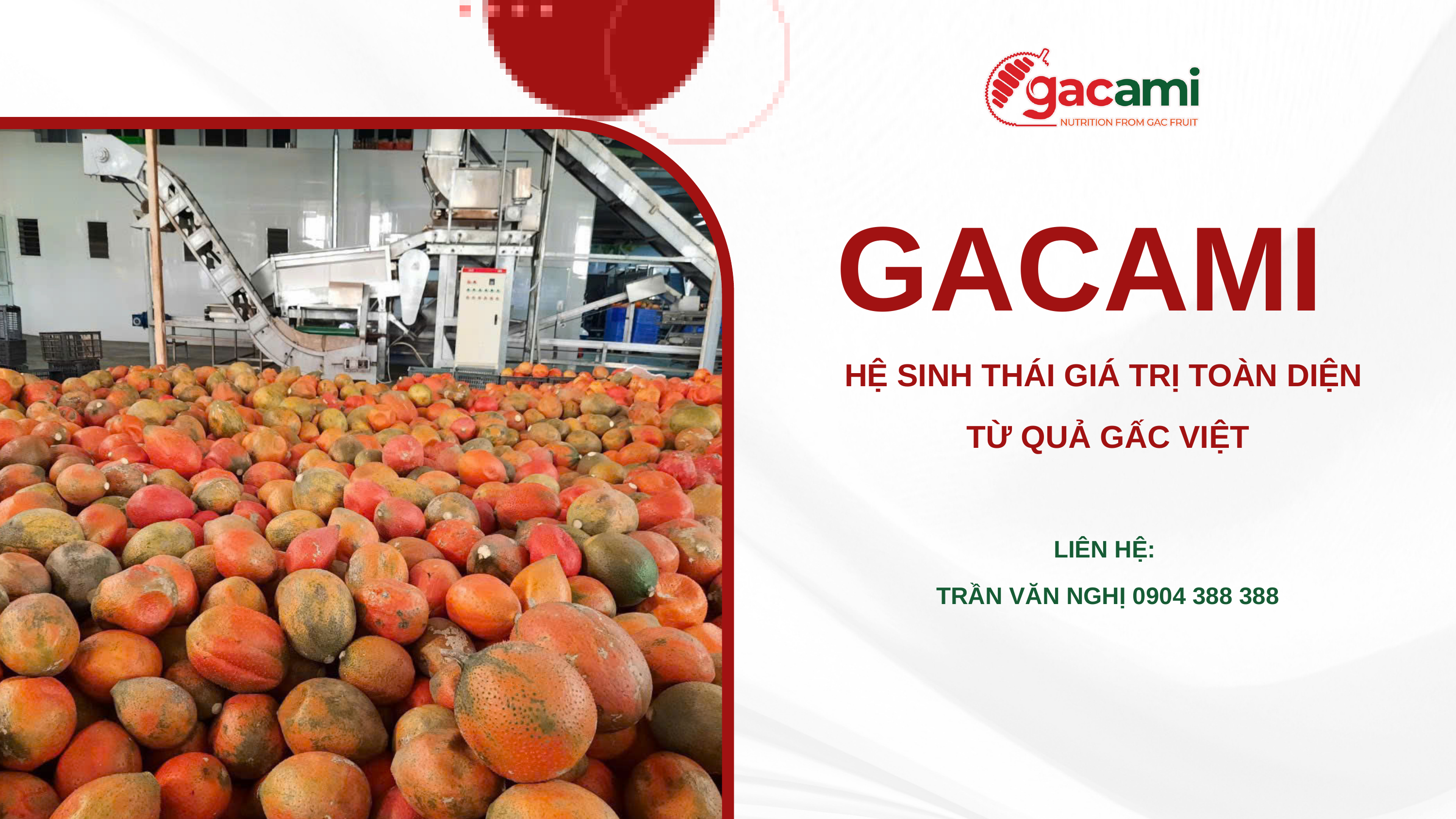

GACAMI
HỆ SINH THÁI GIÁ TRỊ TOÀN DIỆN
TỪ QUẢ GẤC VIỆT

LIÊN HỆ:
TRẦN VĂN NGHỊ 0904 388 388